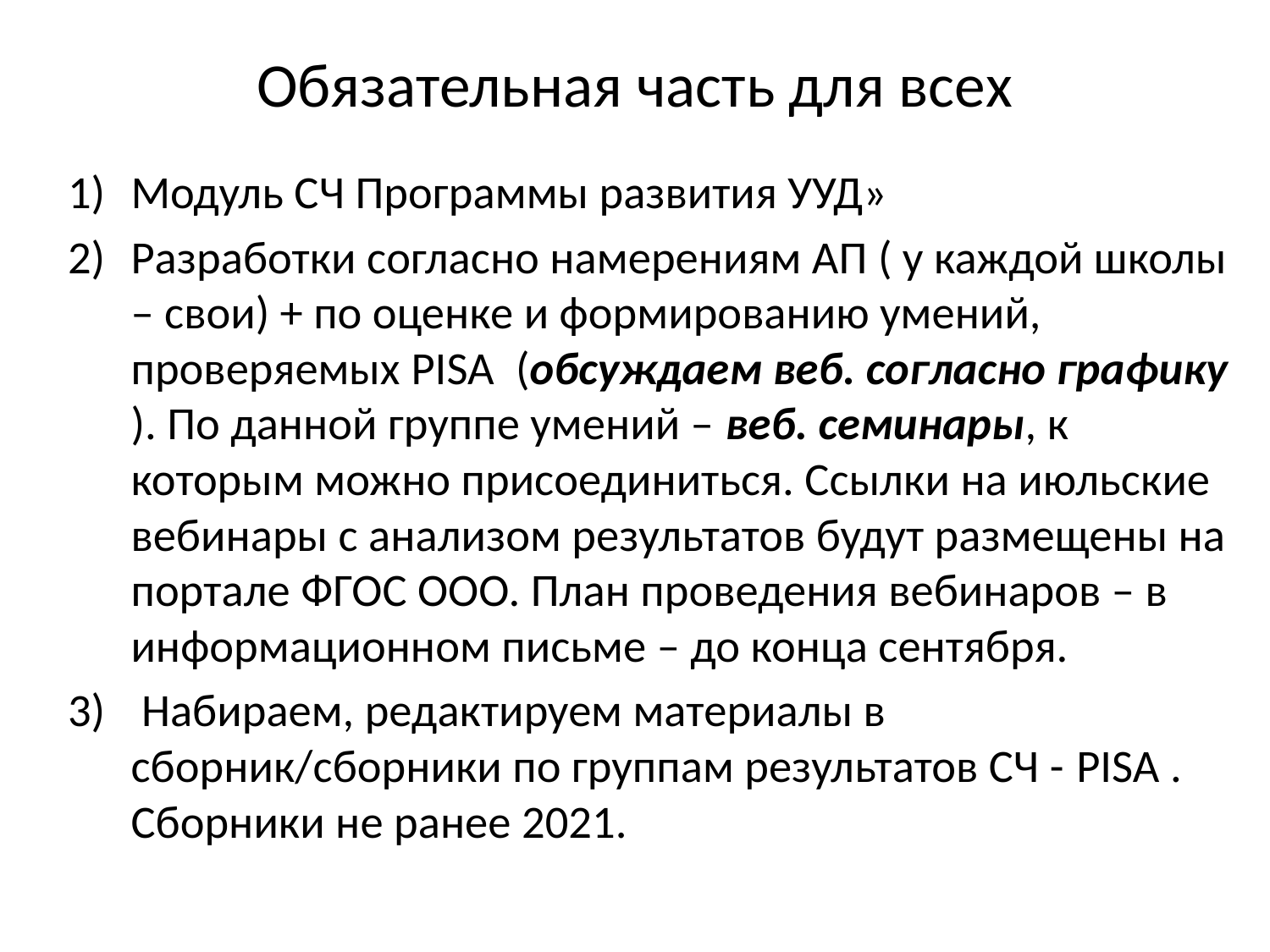

# Обязательная часть для всех
Модуль СЧ Программы развития УУД»
Разработки согласно намерениям АП ( у каждой школы – свои) + по оценке и формированию умений, проверяемых PISA  (обсуждаем веб. согласно графику ). По данной группе умений – веб. семинары, к которым можно присоединиться. Ссылки на июльские вебинары с анализом результатов будут размещены на портале ФГОС ООО. План проведения вебинаров – в информационном письме – до конца сентября.
 Набираем, редактируем материалы в сборник/сборники по группам результатов СЧ - PISA . Сборники не ранее 2021.